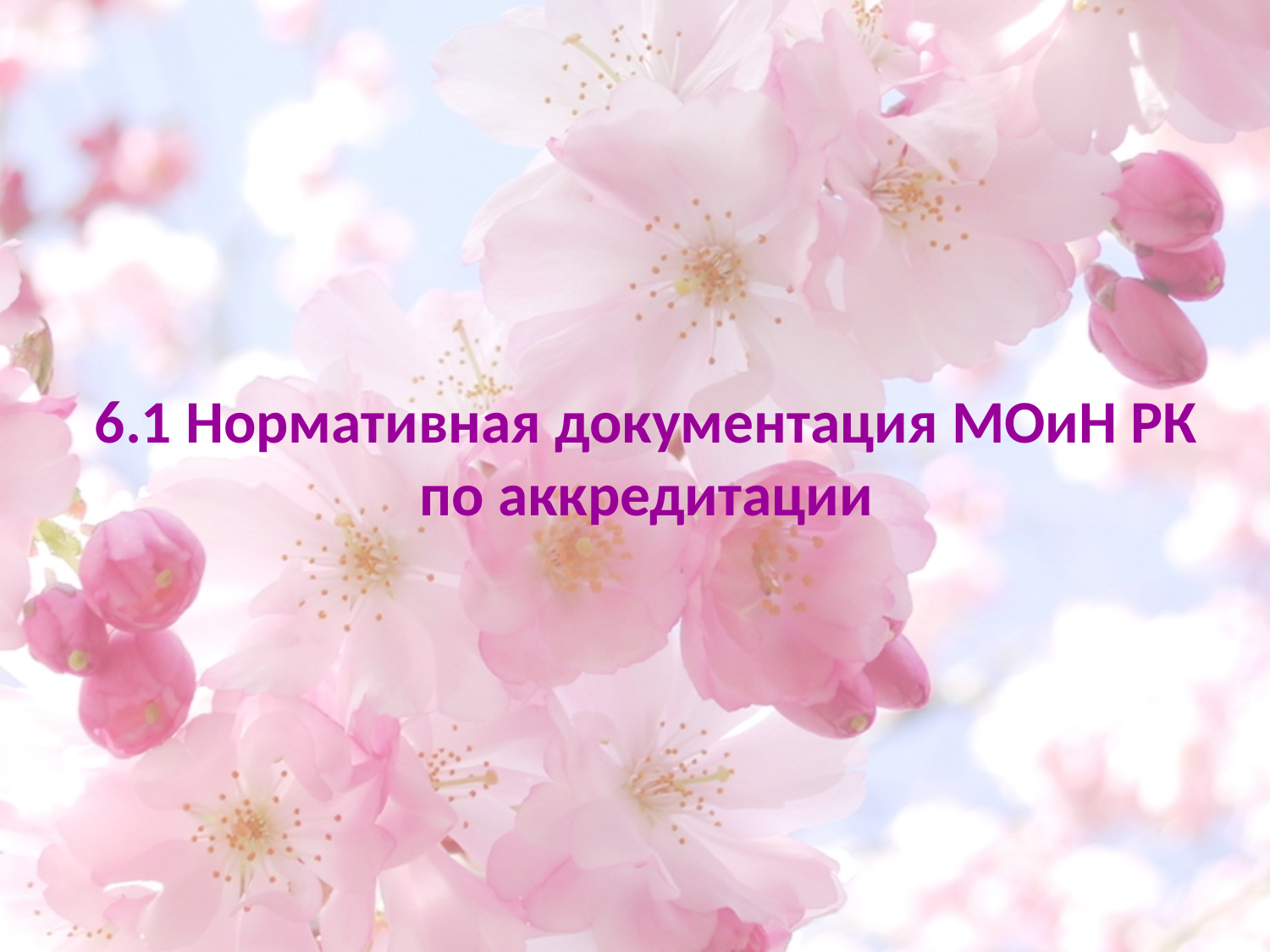

# 6.1 Нормативная документация МОиН РК по аккредитации